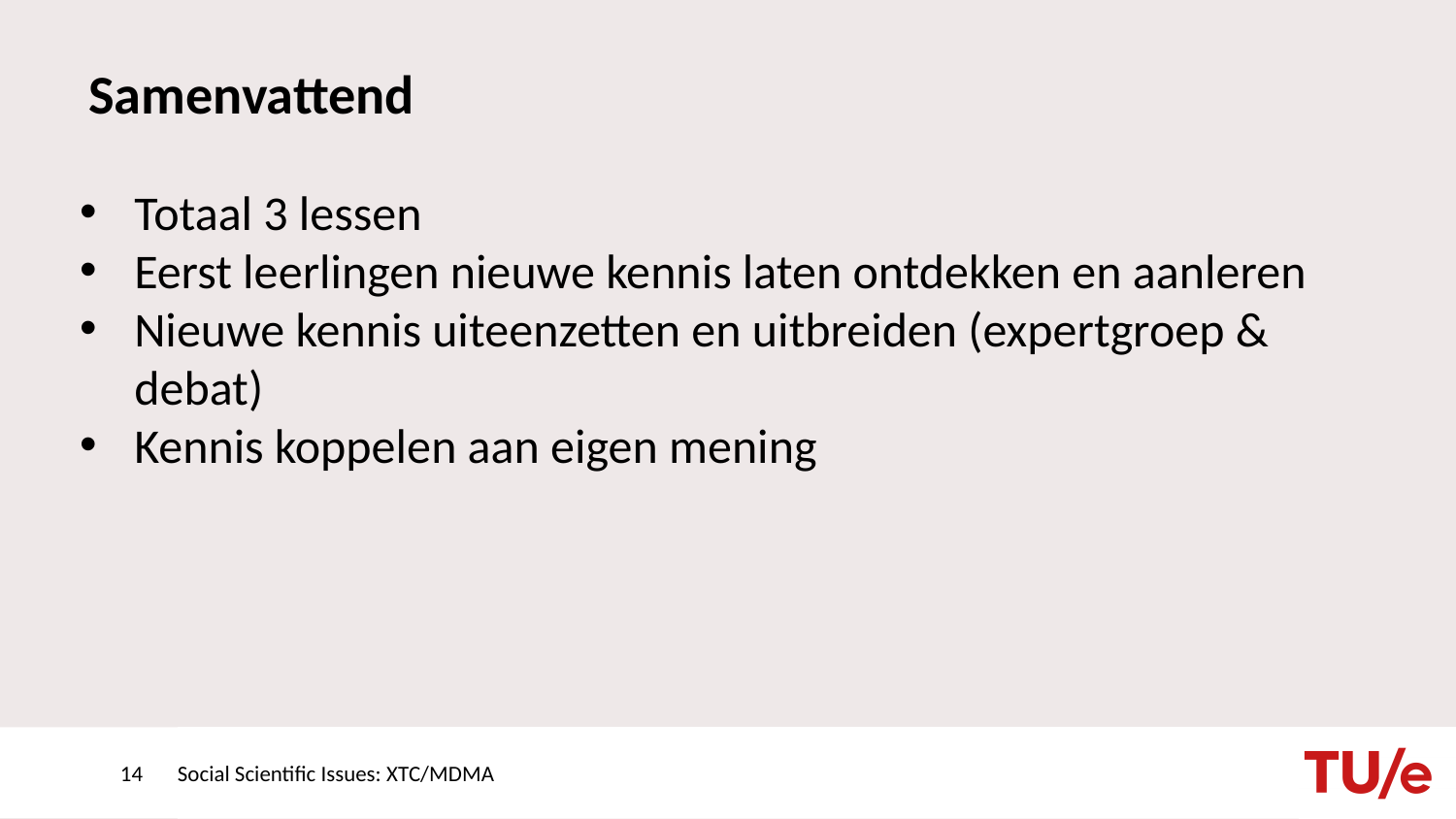

# Samenvattend
Totaal 3 lessen
Eerst leerlingen nieuwe kennis laten ontdekken en aanleren
Nieuwe kennis uiteenzetten en uitbreiden (expertgroep & debat)
Kennis koppelen aan eigen mening

Social Scientific Issues: XTC/MDMA
14